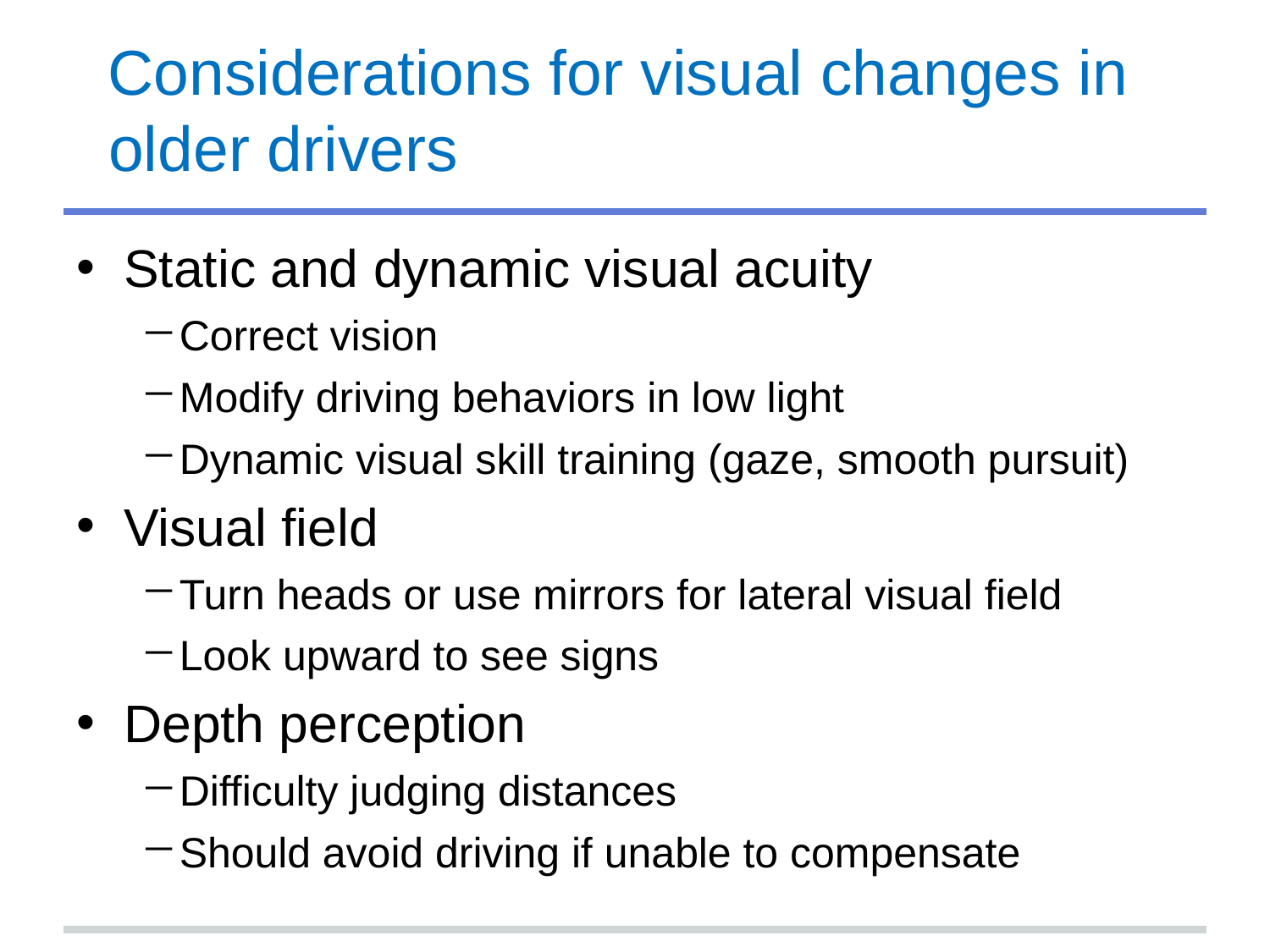

# Considerations for visual changes in older drivers
Static and dynamic visual acuity
Correct vision
Modify driving behaviors in low light
Dynamic visual skill training (gaze, smooth pursuit)
Visual field
Turn heads or use mirrors for lateral visual field
Look upward to see signs
Depth perception
Difficulty judging distances
Should avoid driving if unable to compensate